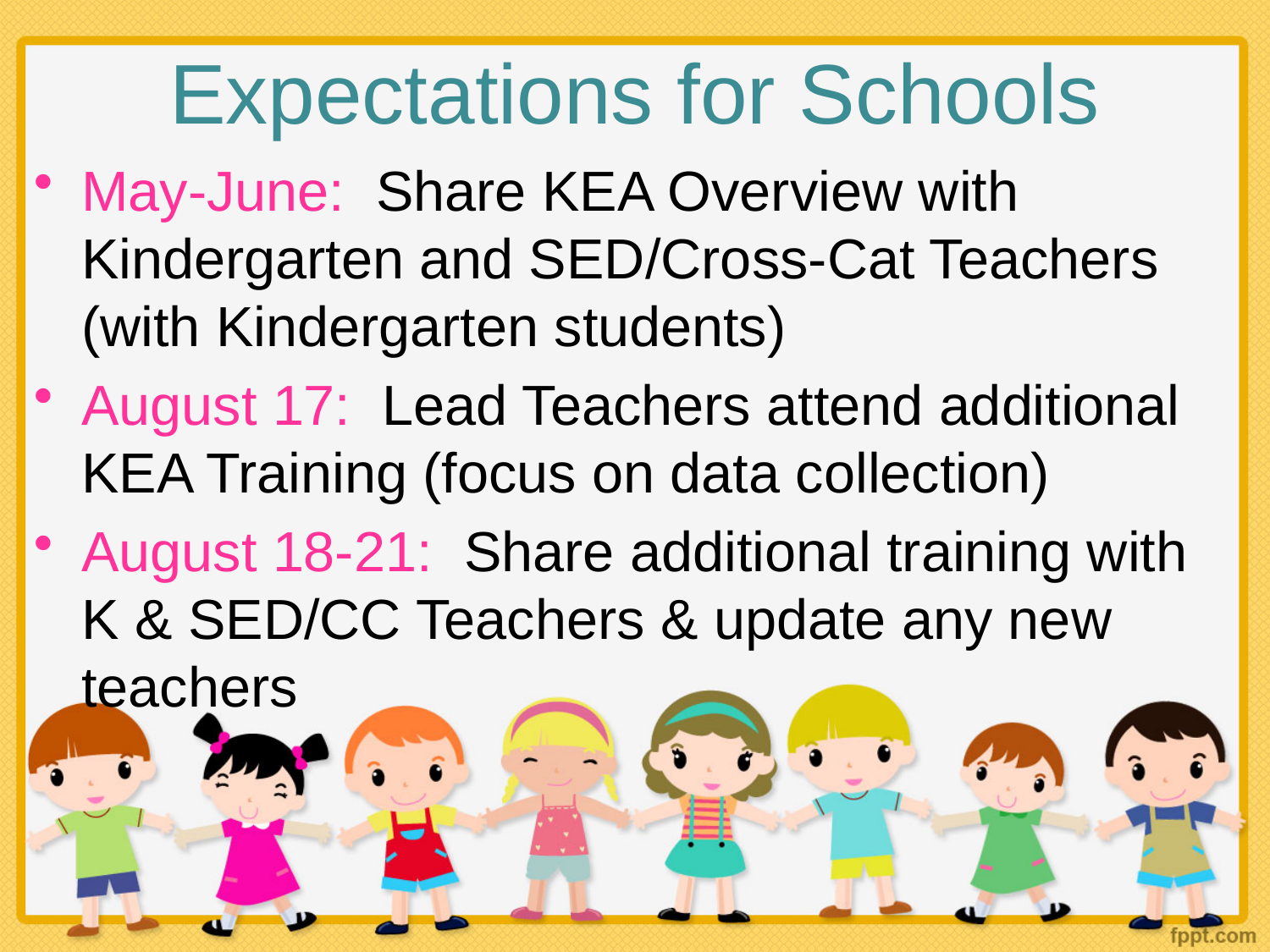

# Expectations for Schools
May-June:  Share KEA Overview with Kindergarten and SED/Cross-Cat Teachers (with Kindergarten students)
August 17:  Lead Teachers attend additional KEA Training (focus on data collection)
August 18-21:  Share additional training with K & SED/CC Teachers & update any new teachers